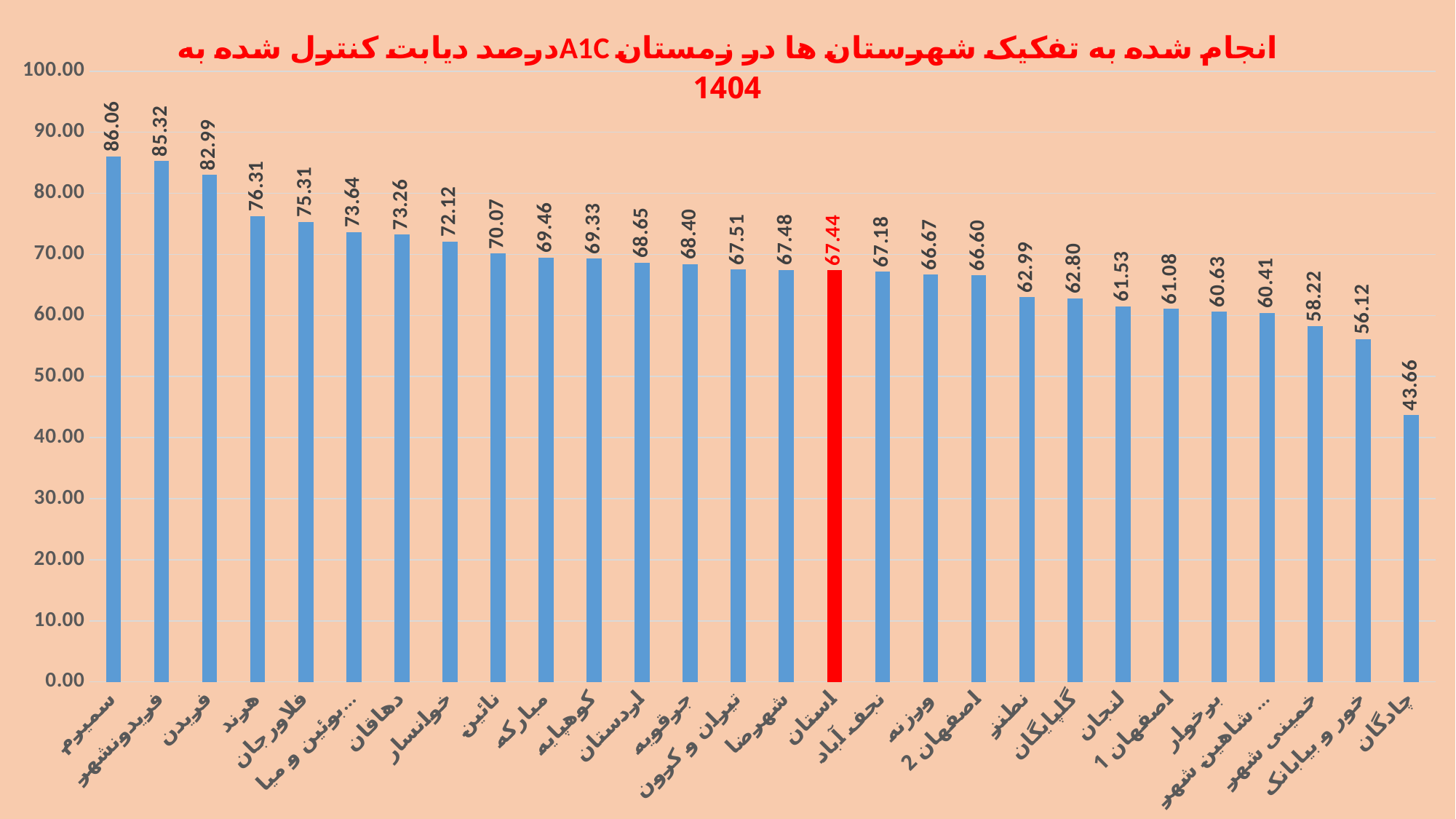

### Chart: درصد دیابت کنترل شده بهA1C انجام شده به تفکیک شهرستان ها در زمستان 1404

| Category | درصد A1C  مطلوب به انجام شده  |
|---|---|
| سمیرم | 86.06060606060606 |
| فریدونشهر | 85.3211009174312 |
| فریدن | 82.9896907216495 |
| هرند | 76.30662020905923 |
| فلاورجان | 75.30707327403643 |
| بوئین و میاندشت | 73.63636363636363 |
| دهاقان | 73.25581395348837 |
| خوانسار | 72.12020033388981 |
| نائین | 70.07042253521126 |
| مبارکه | 69.46308724832215 |
| کوهپایه | 69.32515337423312 |
| اردستان | 68.65203761755487 |
| جرقویه | 68.3982683982684 |
| تیران و کرون | 67.51054852320675 |
| شهرضا | 67.48466257668711 |
| استان | 67.4449496755735 |
| نجف آباد | 67.18301778542742 |
| ورزنه | 66.66666666666666 |
| اصفهان 2 | 66.59910822861775 |
| نطنز | 62.989323843416365 |
| گلپایگان | 62.8 |
| لنجان | 61.532258064516135 |
| اصفهان 1 | 61.07594936708861 |
| برخوار | 60.63291139240506 |
| شاهین شهر و میمه | 60.40816326530612 |
| خمینی شهر | 58.223684210526315 |
| خور و بیابانک | 56.11510791366906 |
| چادگان | 43.66197183098591 |